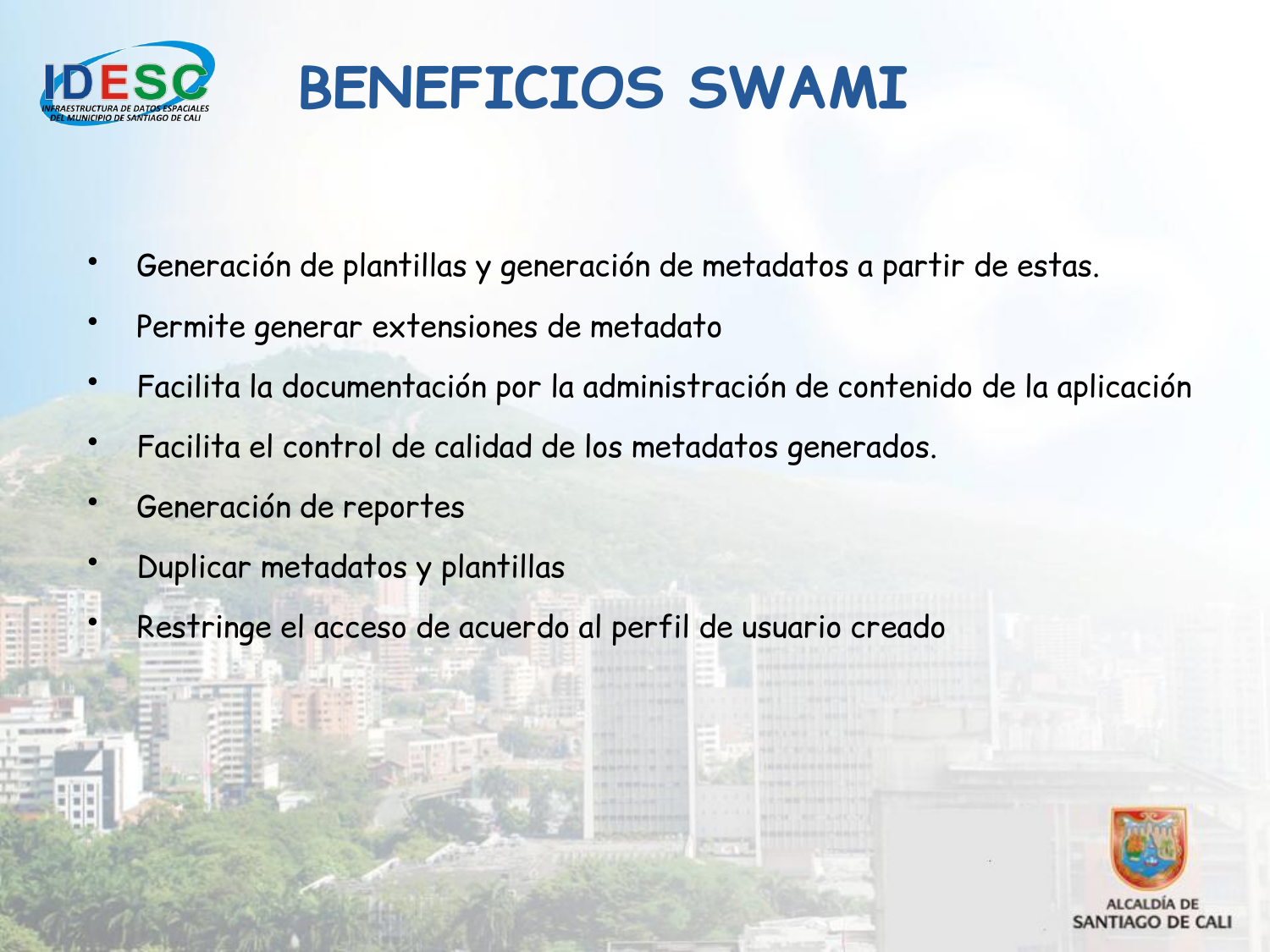

BENEFICIOS SWAMI
Generación de plantillas y generación de metadatos a partir de estas.
Permite generar extensiones de metadato
Facilita la documentación por la administración de contenido de la aplicación
Facilita el control de calidad de los metadatos generados.
Generación de reportes
Duplicar metadatos y plantillas
Restringe el acceso de acuerdo al perfil de usuario creado